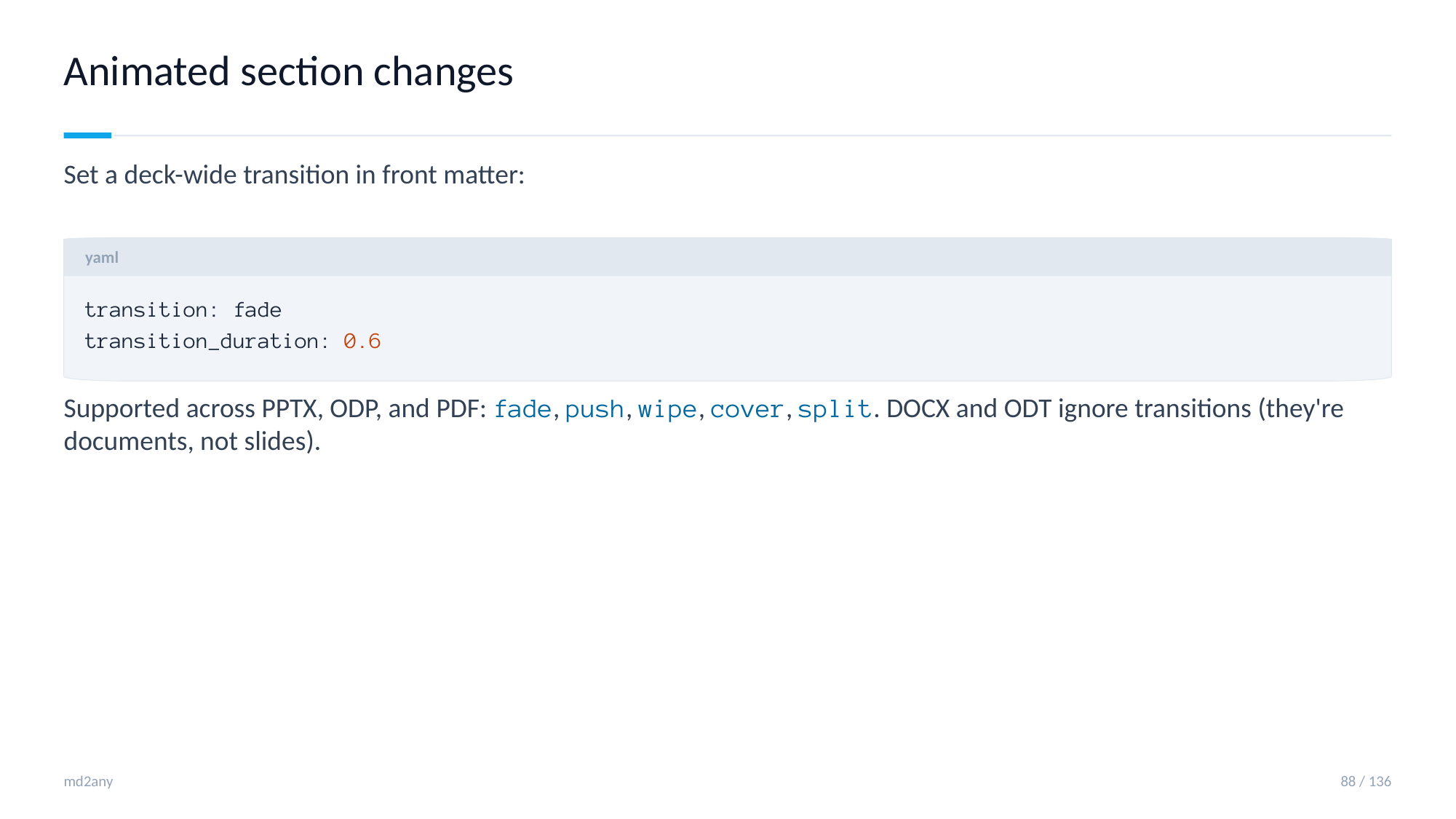

Animated section changes

Set a deck-wide transition in front matter:
yaml
transition: fade
transition_duration: 0.6
Supported across PPTX, ODP, and PDF: fade, push, wipe, cover, split. DOCX and ODT ignore transitions (they're documents, not slides).
md2any
88 / 136